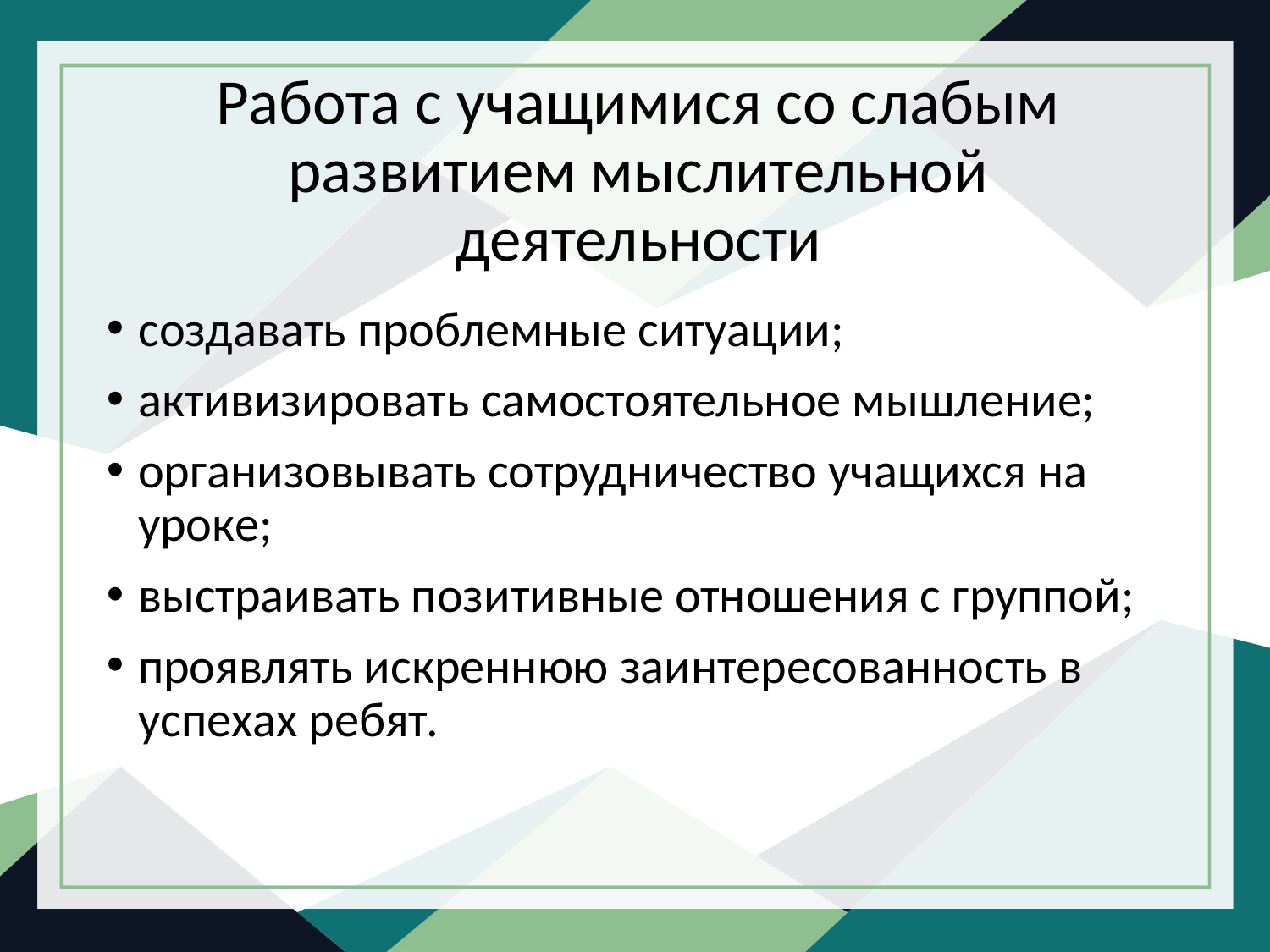

# Работа с учащимися со слабым развитием мыслительной деятельности
создавать проблемные ситуации;
активизировать самостоятельное мышление;
организовывать сотрудничество учащихся на уроке;
выстраивать позитивные отношения с группой;
проявлять искреннюю заинтересованность в успехах ребят.